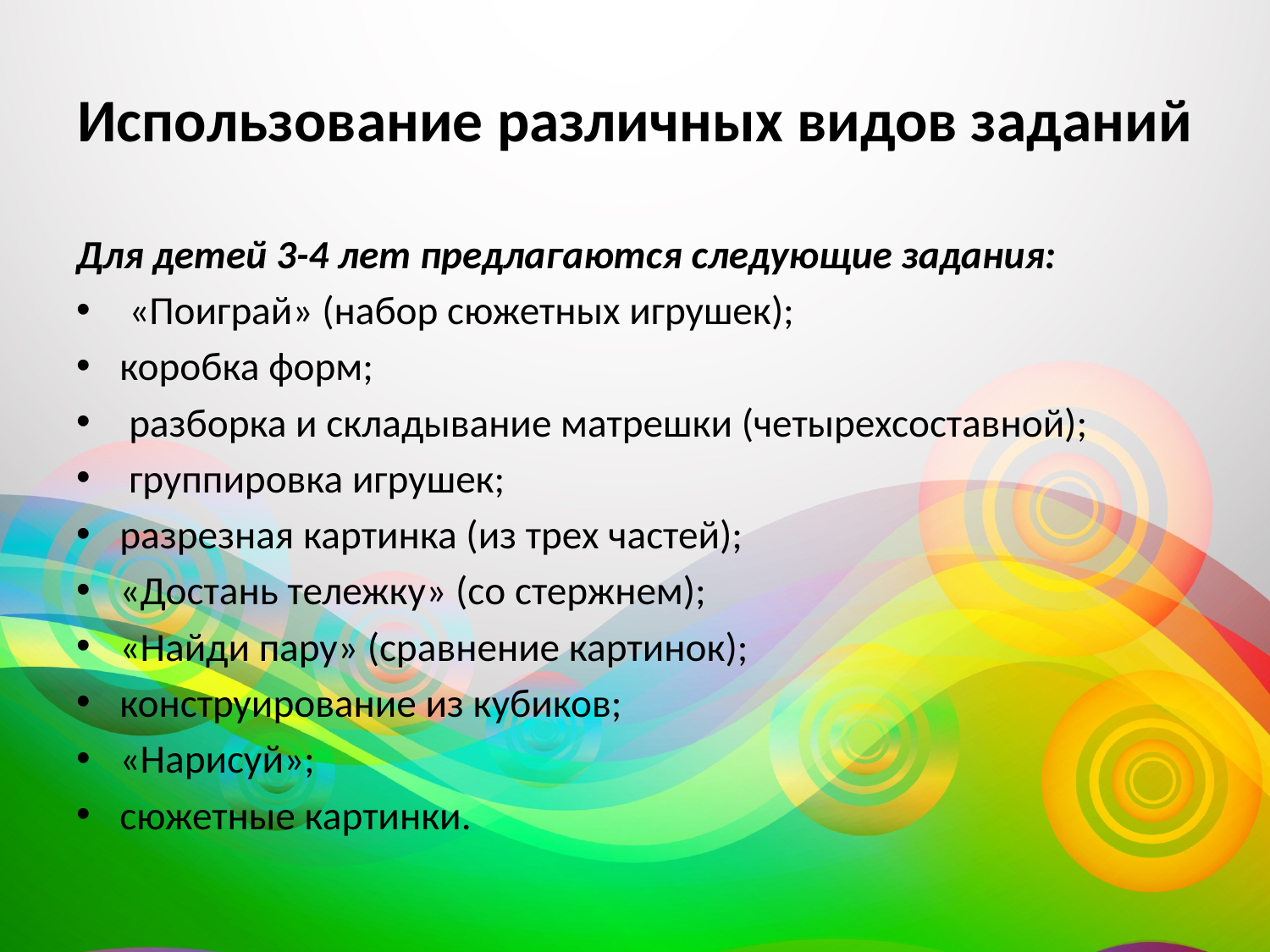

# Использование различных видов заданий
Для детей 3-4 лет предлагаются следующие задания:
 «Поиграй» (набор сюжетных игрушек);
коробка форм;
 разборка и складывание матрешки (четырехсоставной);
 группировка игрушек;
разрезная картинка (из трех частей);
«Достань тележку» (со стержнем);
«Найди пару» (сравнение картинок);
конструирование из кубиков;
«Нарисуй»;
сюжетные картинки.